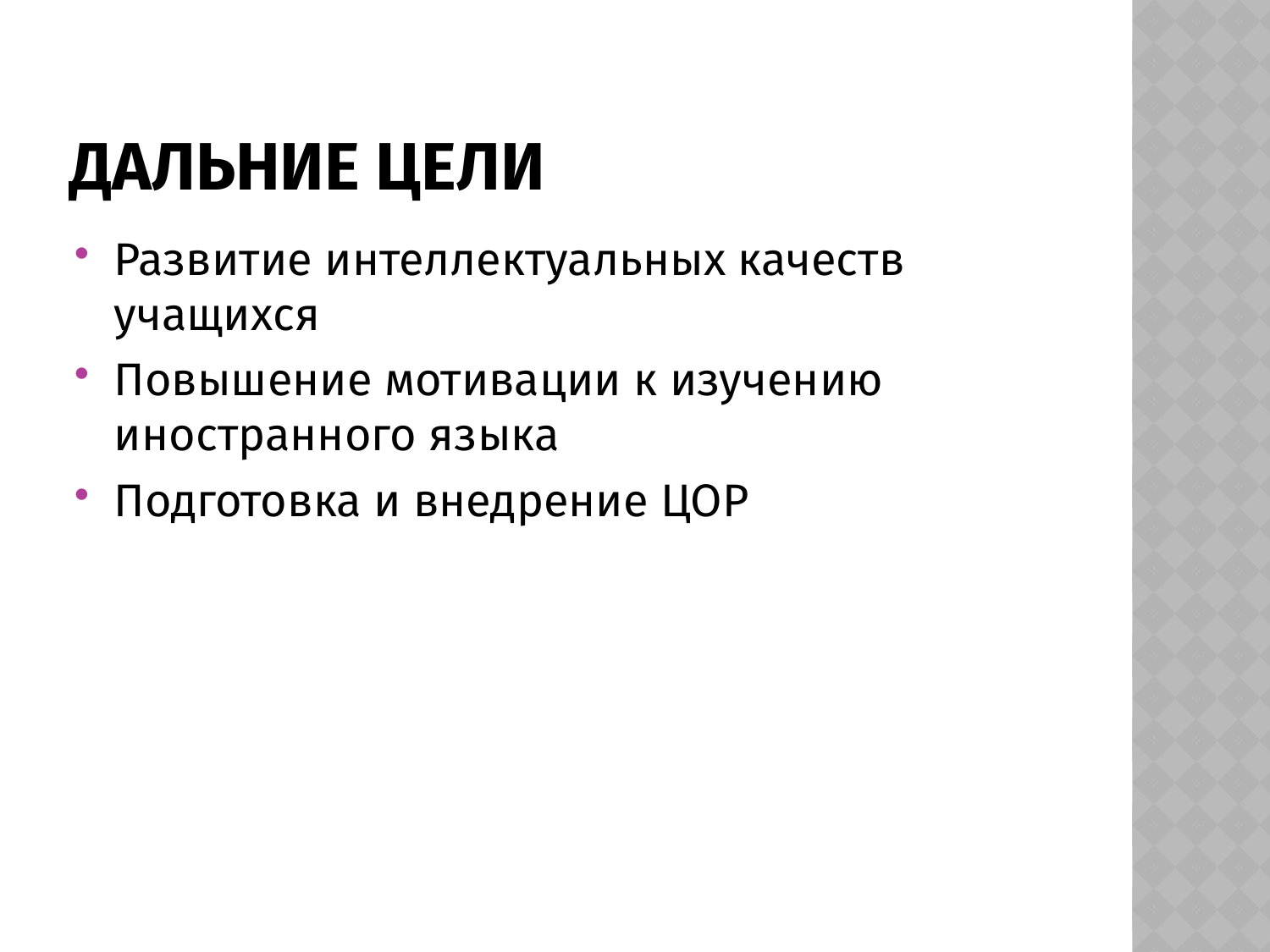

# Дальние цели
Развитие интеллектуальных качеств учащихся
Повышение мотивации к изучению иностранного языка
Подготовка и внедрение ЦОР